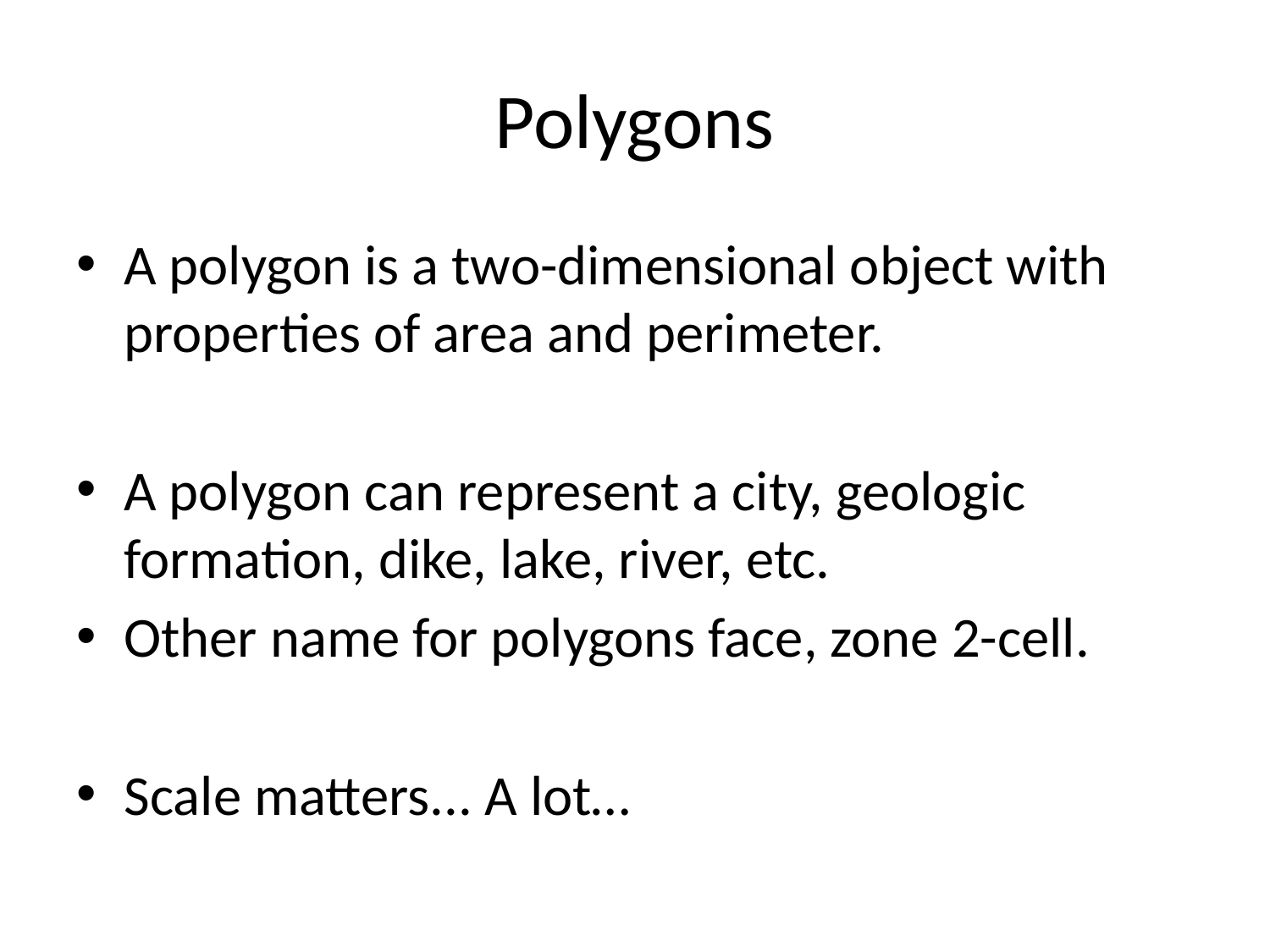

# Polygons
A polygon is a two-dimensional object with properties of area and perimeter.

A polygon can represent a city, geologic formation, dike, lake, river, etc.
Other name for polygons face, zone 2-cell.

Scale matters... A lot…